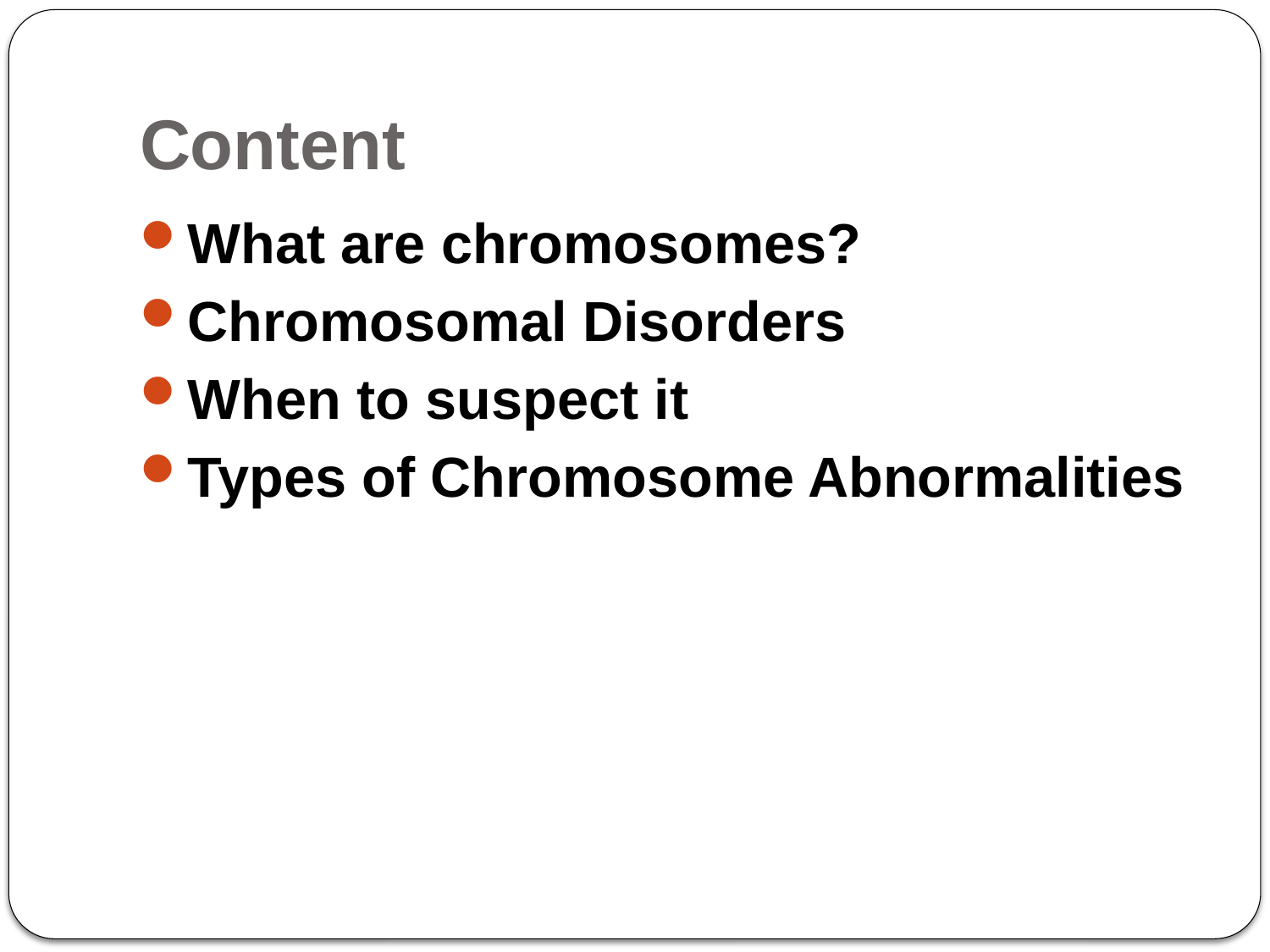

# Content
What are chromosomes?
Chromosomal Disorders
When to suspect it
Types of Chromosome Abnormalities